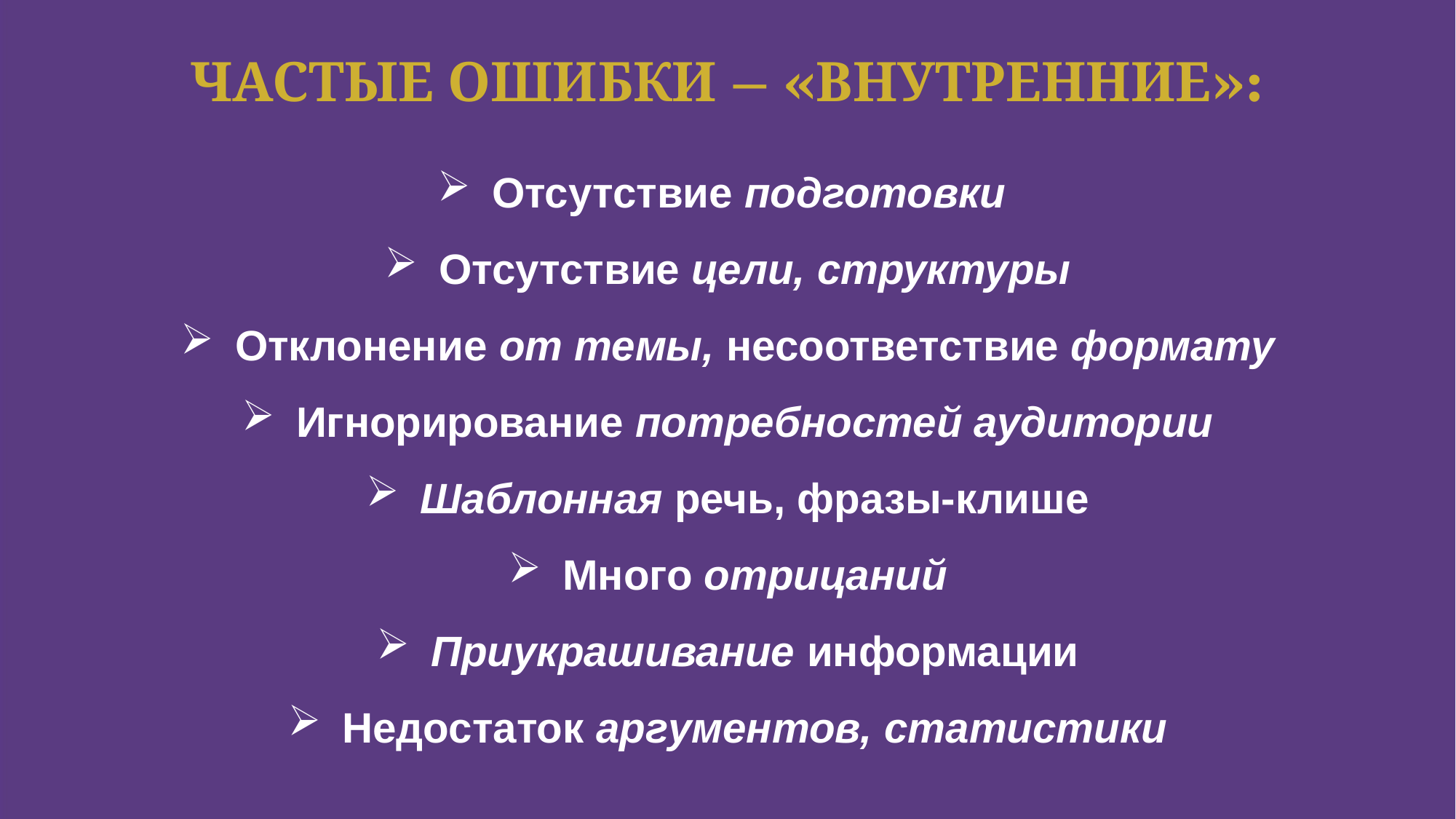

# ЧАСТЫЕ ОШИБКИ – «ВНУТРЕННИЕ»:
Отсутствие подготовки
Отсутствие цели, структуры
Отклонение от темы, несоответствие формату
Игнорирование потребностей аудитории
Шаблонная речь, фразы-клише
Много отрицаний
Приукрашивание информации
Недостаток аргументов, статистики